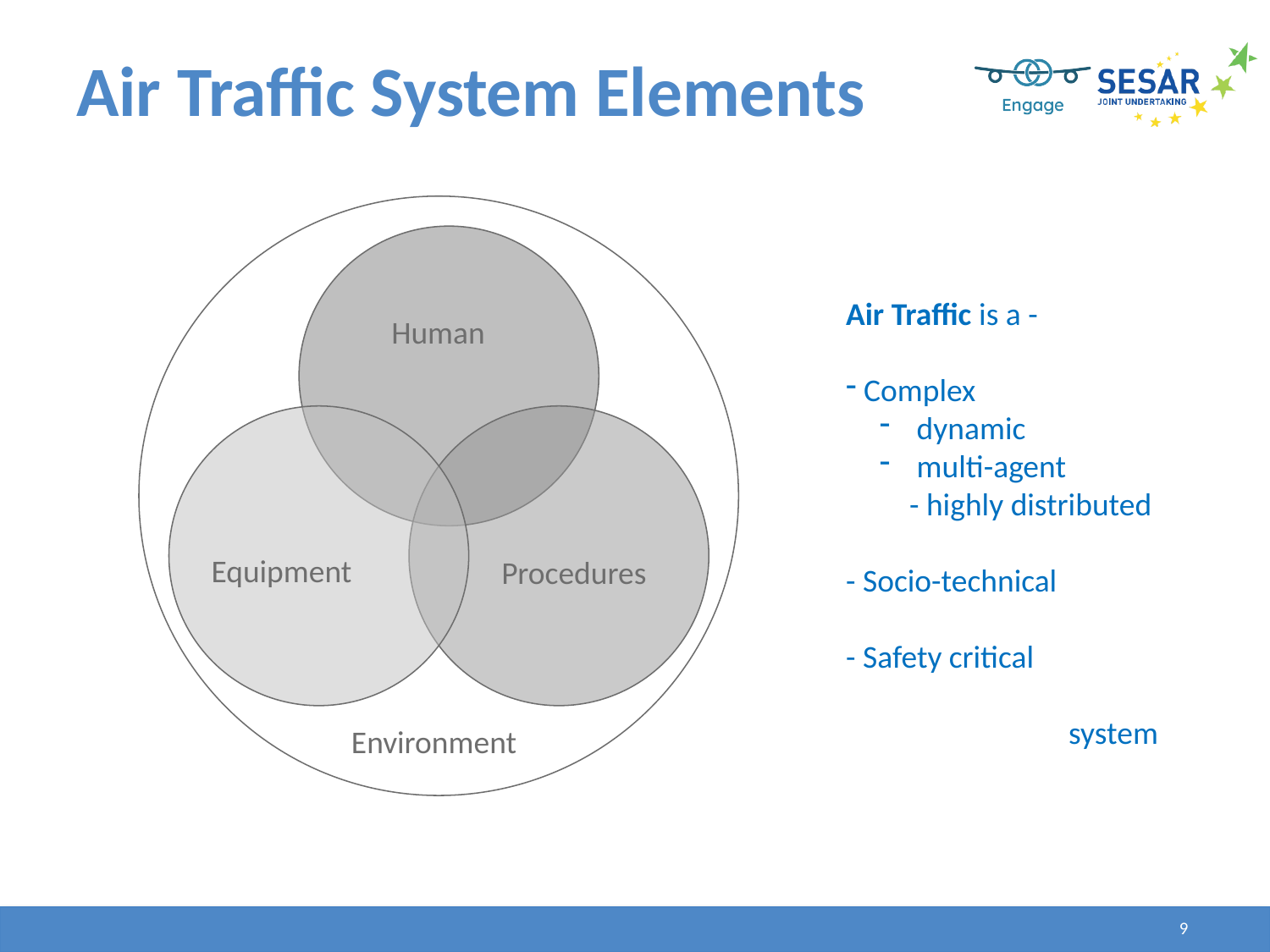

# Air Traffic System Elements

Environment

Human
Air Traffic is a -

 Complex
 dynamic
 multi-agent
- highly distributed

- Socio-technical

- Safety critical

system

Equipment

Procedures
9